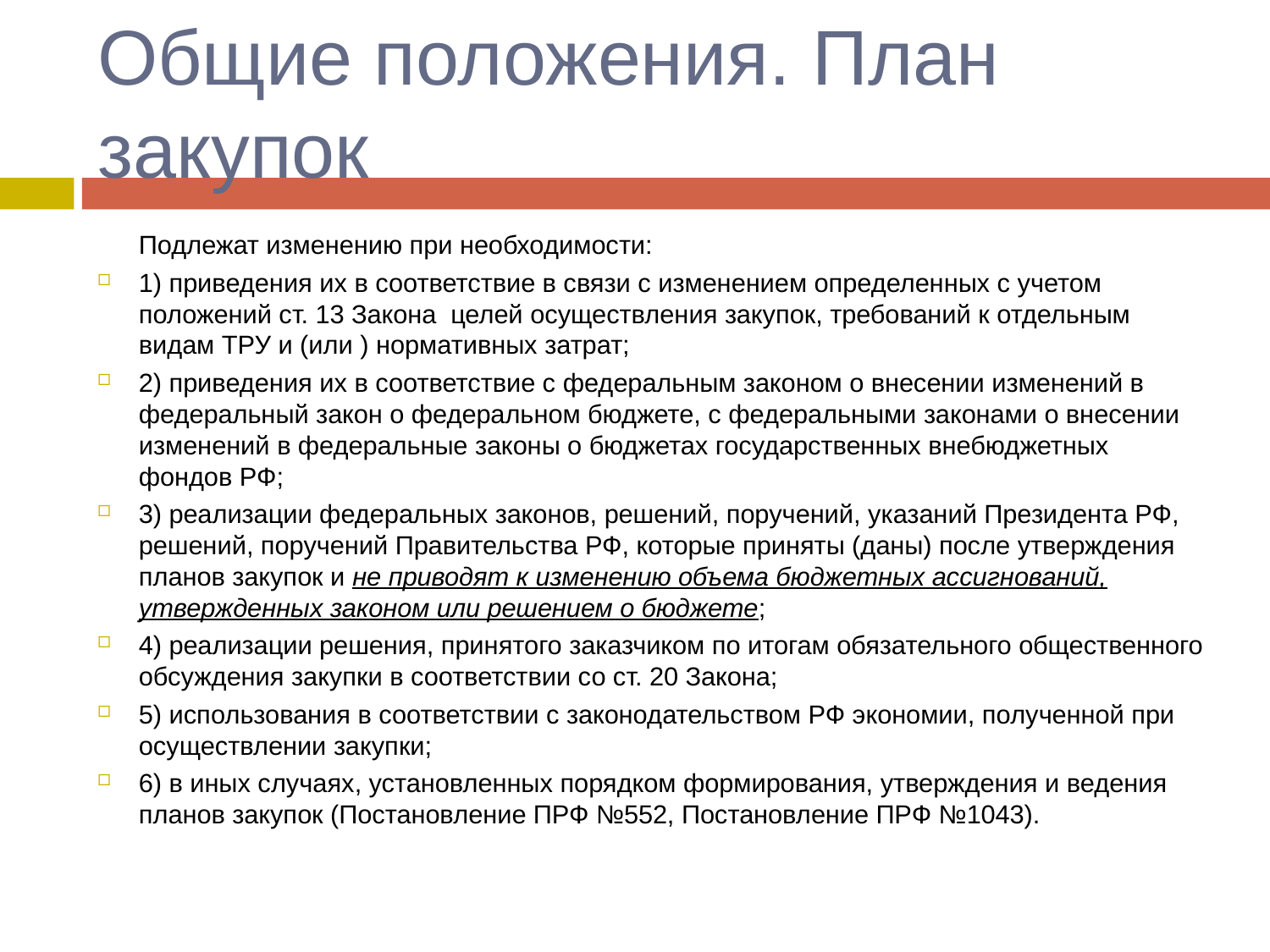

# Общие положения. План закупок
	Подлежат изменению при необходимости:
1) приведения их в соответствие в связи с изменением определенных с учетом положений ст. 13 Закона  целей осуществления закупок, требований к отдельным видам ТРУ и (или ) нормативных затрат;
2) приведения их в соответствие с федеральным законом о внесении изменений в федеральный закон о федеральном бюджете, с федеральными законами о внесении изменений в федеральные законы о бюджетах государственных внебюджетных фондов РФ;
3) реализации федеральных законов, решений, поручений, указаний Президента РФ, решений, поручений Правительства РФ, которые приняты (даны) после утверждения планов закупок и не приводят к изменению объема бюджетных ассигнований, утвержденных законом или решением о бюджете;
4) реализации решения, принятого заказчиком по итогам обязательного общественного обсуждения закупки в соответствии со ст. 20 Закона;
5) использования в соответствии с законодательством РФ экономии, полученной при осуществлении закупки;
6) в иных случаях, установленных порядком формирования, утверждения и ведения планов закупок (Постановление ПРФ №552, Постановление ПРФ №1043).